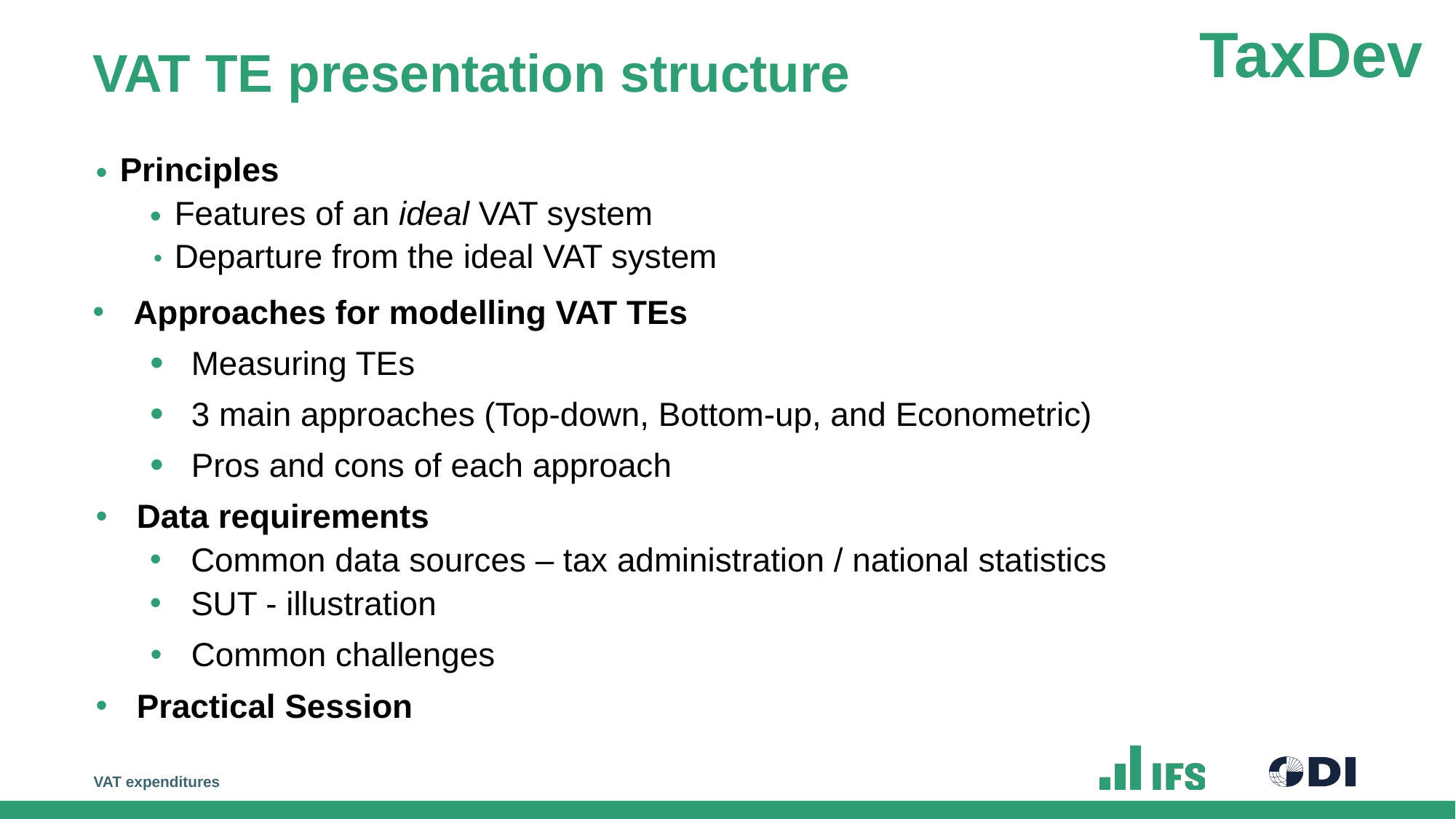

# VAT TE presentation structure
Principles
Features of an ideal VAT system
Departure from the ideal VAT system
Approaches for modelling VAT TEs
Measuring TEs
3 main approaches (Top-down, Bottom-up, and Econometric)
Pros and cons of each approach
Data requirements
Common data sources – tax administration / national statistics
SUT - illustration
Common challenges
Practical Session

VAT expenditures